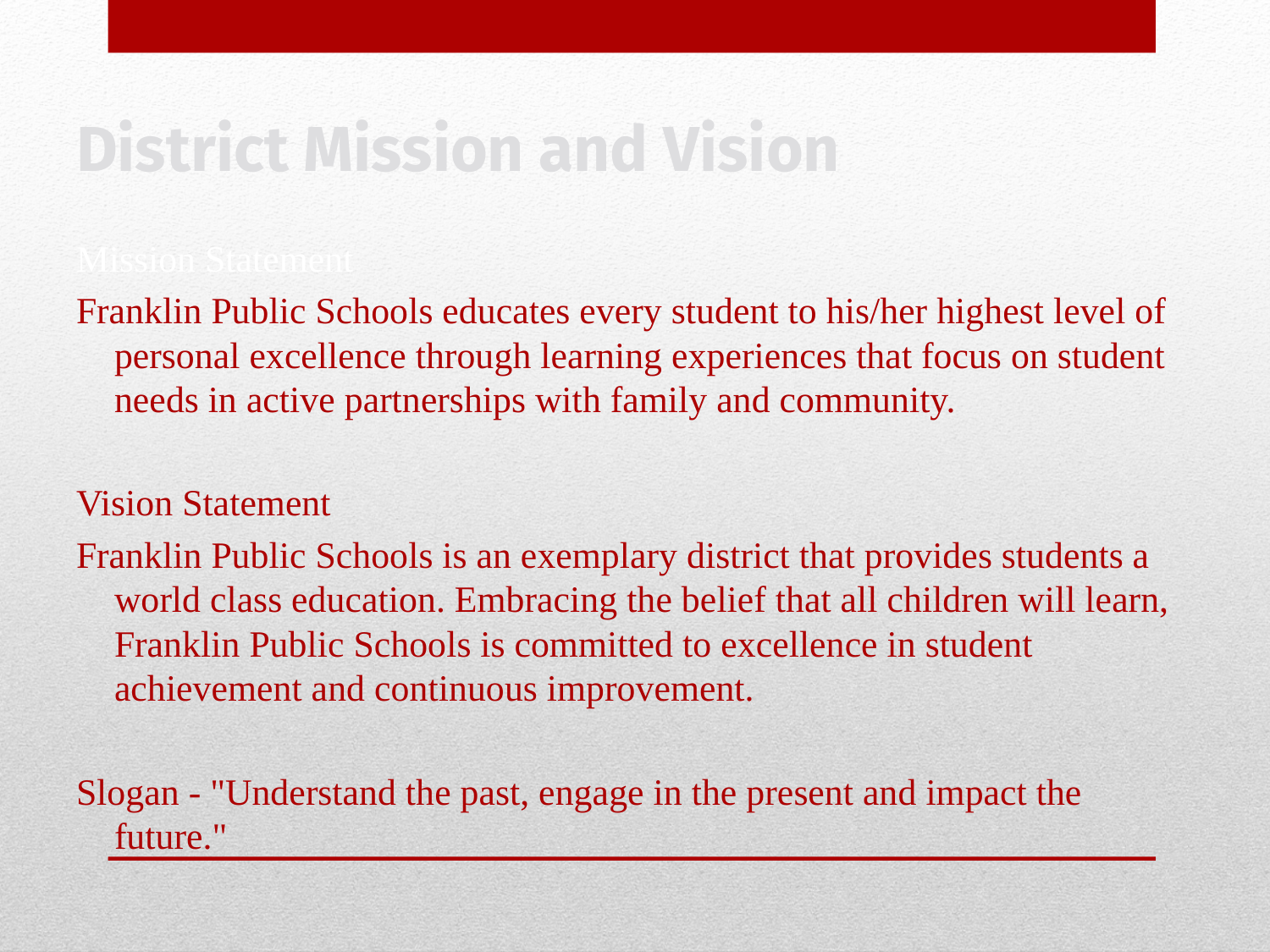

# District Mission and Vision
Mission Statement
Franklin Public Schools educates every student to his/her highest level of personal excellence through learning experiences that focus on student needs in active partnerships with family and community.

Vision Statement
Franklin Public Schools is an exemplary district that provides students a world class education. Embracing the belief that all children will learn, Franklin Public Schools is committed to excellence in student achievement and continuous improvement.

Slogan - "Understand the past, engage in the present and impact the future."